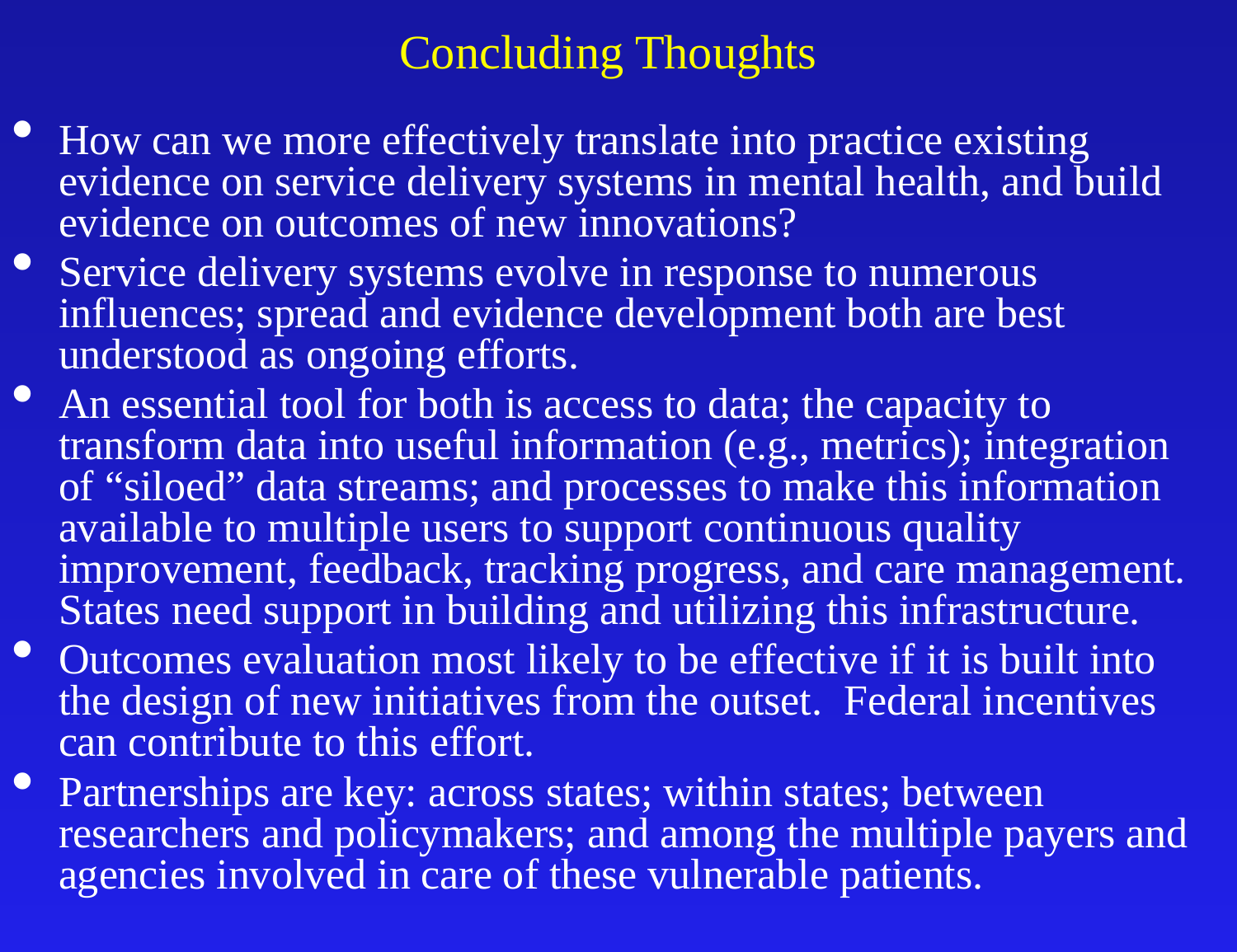

# Concluding Thoughts
How can we more effectively translate into practice existing evidence on service delivery systems in mental health, and build evidence on outcomes of new innovations?
Service delivery systems evolve in response to numerous influences; spread and evidence development both are best understood as ongoing efforts.
An essential tool for both is access to data; the capacity to transform data into useful information (e.g., metrics); integration of “siloed” data streams; and processes to make this information available to multiple users to support continuous quality improvement, feedback, tracking progress, and care management. States need support in building and utilizing this infrastructure.
Outcomes evaluation most likely to be effective if it is built into the design of new initiatives from the outset.  Federal incentives can contribute to this effort.
Partnerships are key: across states; within states; between researchers and policymakers; and among the multiple payers and agencies involved in care of these vulnerable patients.